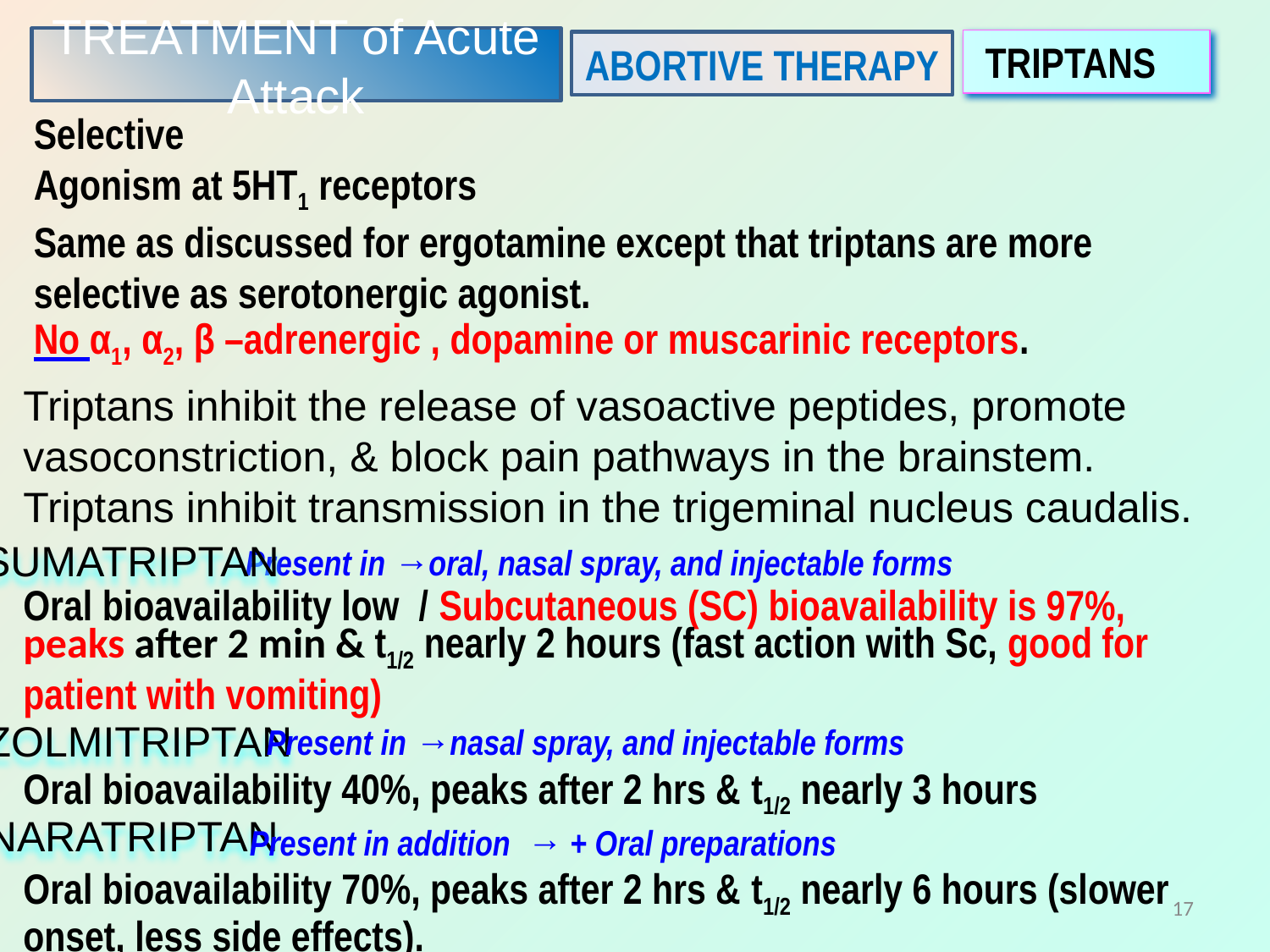

TREATMENT of Acute Attack
 TRIPTANS
ABORTIVE THERAPY
Selective
Agonism at 5HT1 receptors
Same as discussed for ergotamine except that triptans are more selective as serotonergic agonist.
No α1, α2, β –adrenergic , dopamine or muscarinic receptors.
Triptans inhibit the release of vasoactive peptides, promote vasoconstriction, & block pain pathways in the brainstem. Triptans inhibit transmission in the trigeminal nucleus caudalis.
SUMATRIPTAN
Present in →oral, nasal spray, and injectable forms
Oral bioavailability low  / Subcutaneous (SC) bioavailability is 97%, peaks after 2 min & t1/2 nearly 2 hours (fast action with Sc, good for patient with vomiting)
ZOLMITRIPTAN
Present in →nasal spray, and injectable forms
Oral bioavailability 40%, peaks after 2 hrs & t1/2 nearly 3 hours
NARATRIPTAN
Present in addition  → + Oral preparations
Oral bioavailability 70%, peaks after 2 hrs & t1/2 nearly 6 hours (slower onset, less side effects).
17